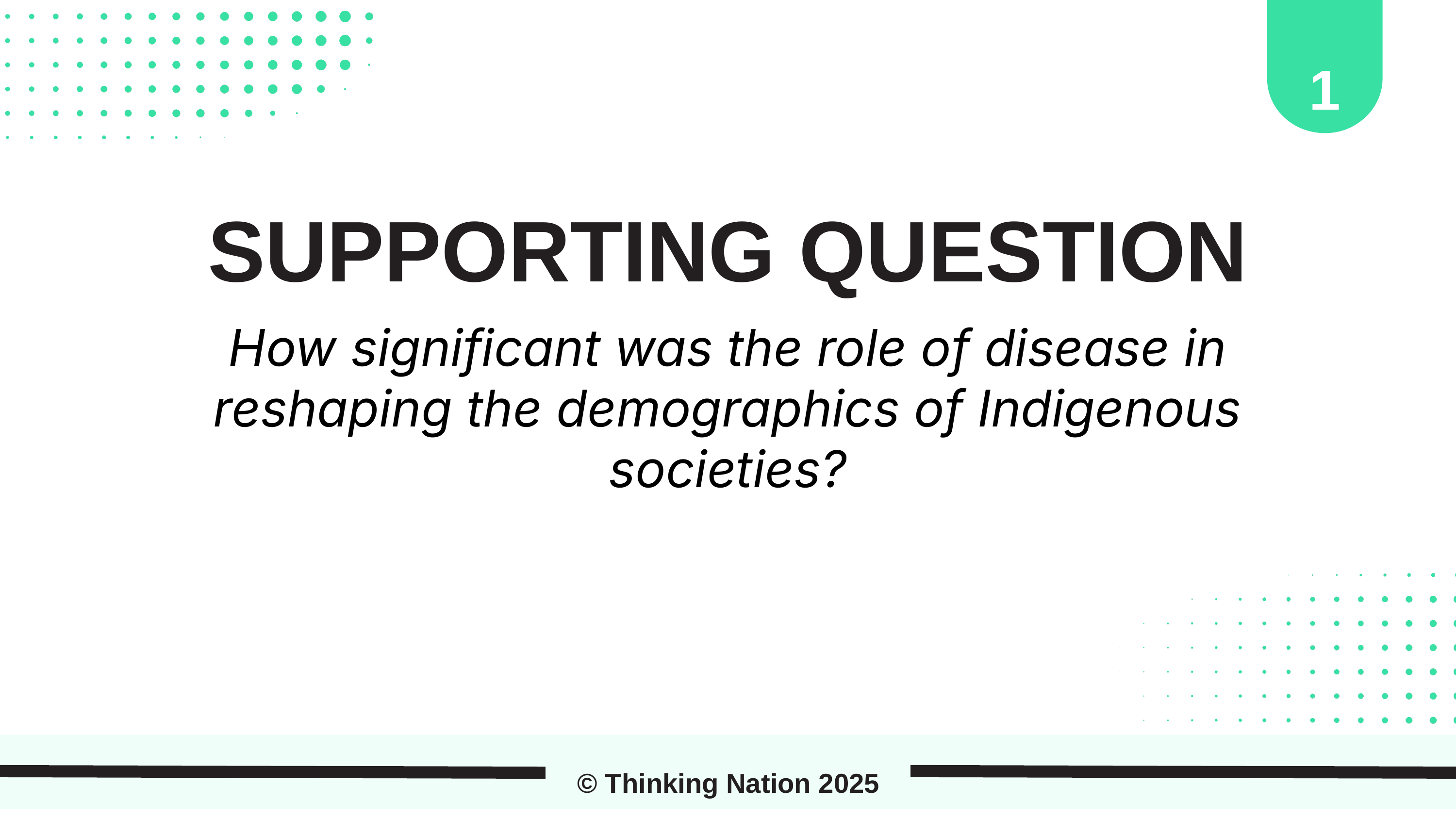

1
SUPPORTING QUESTION
How significant was the role of disease in reshaping the demographics of Indigenous societies?

© Thinking Nation 2025